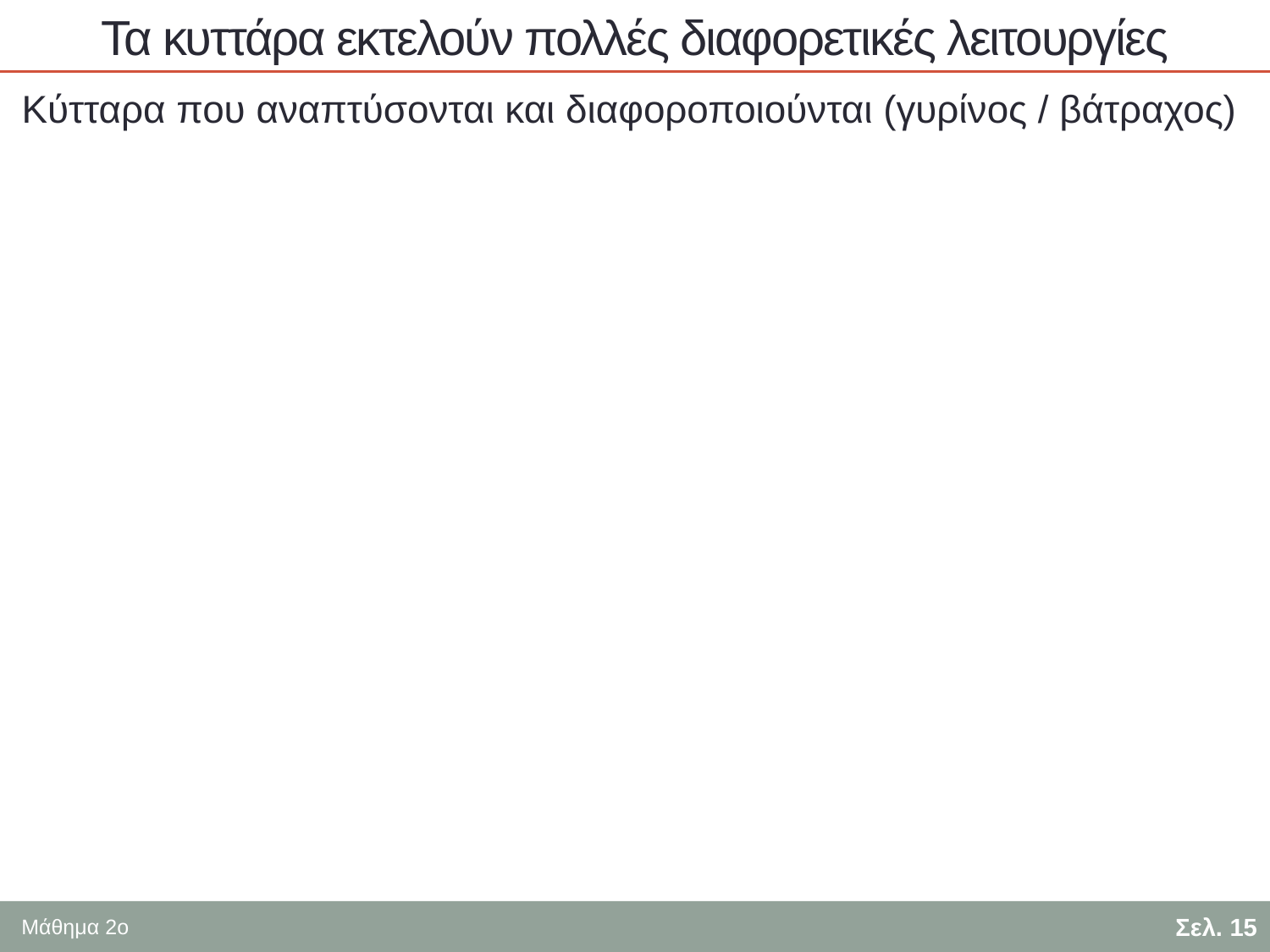

# Τα κυττάρα εκτελούν πολλές διαφορετικές λειτουργίες
Κύτταρα που αναπτύσονται και διαφοροποιούνται (γυρίνος / βάτραχος)
Σελ. 15